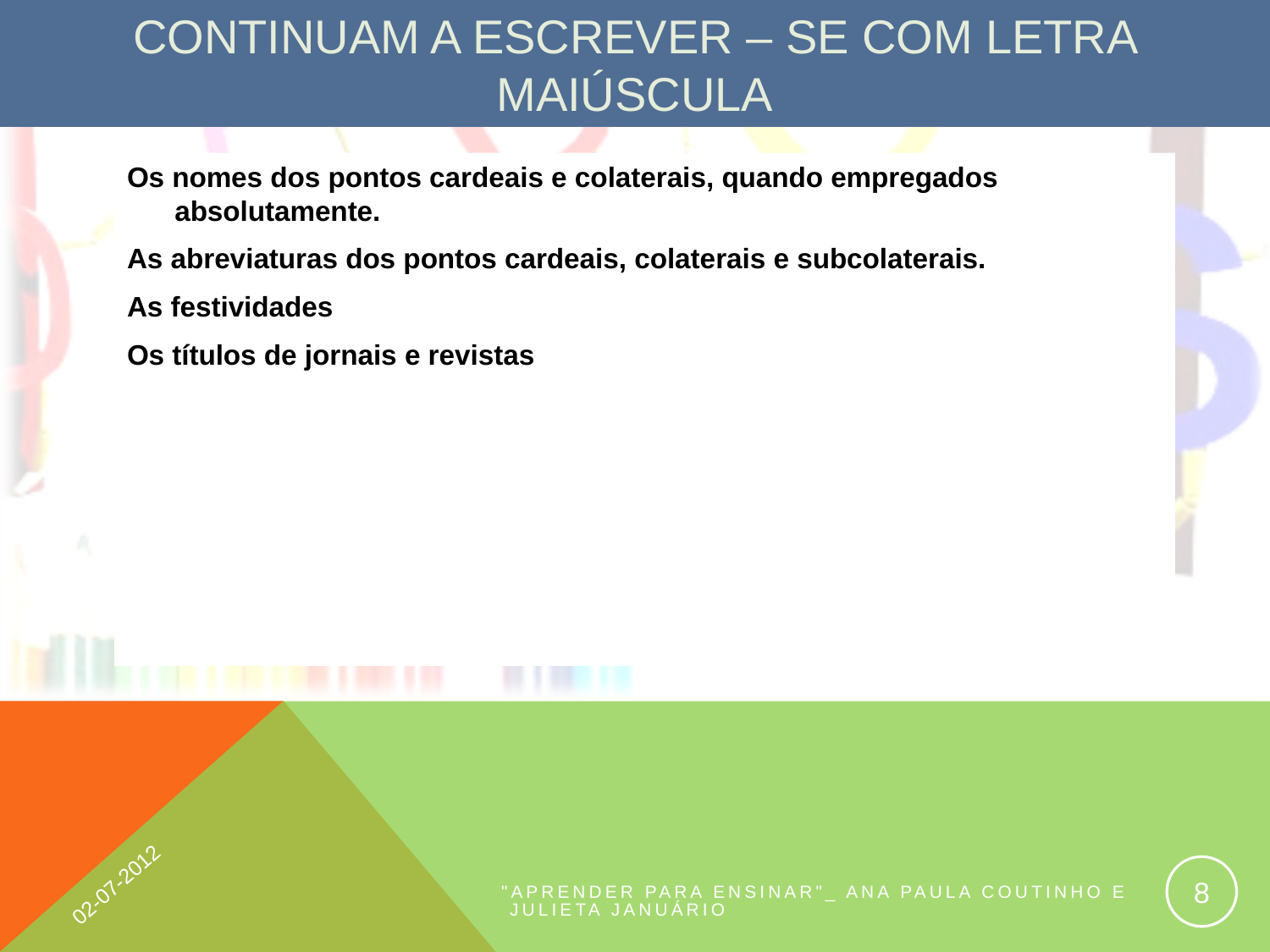

# Continuam a escrever – se com letra maiúscula
Os nomes dos pontos cardeais e colaterais, quando empregados absolutamente.
As abreviaturas dos pontos cardeais, colaterais e subcolaterais.
As festividades
Os títulos de jornais e revistas
02-07-2012
8
"Aprender para ensinar"_ Ana Paula Coutinho e Julieta Januário